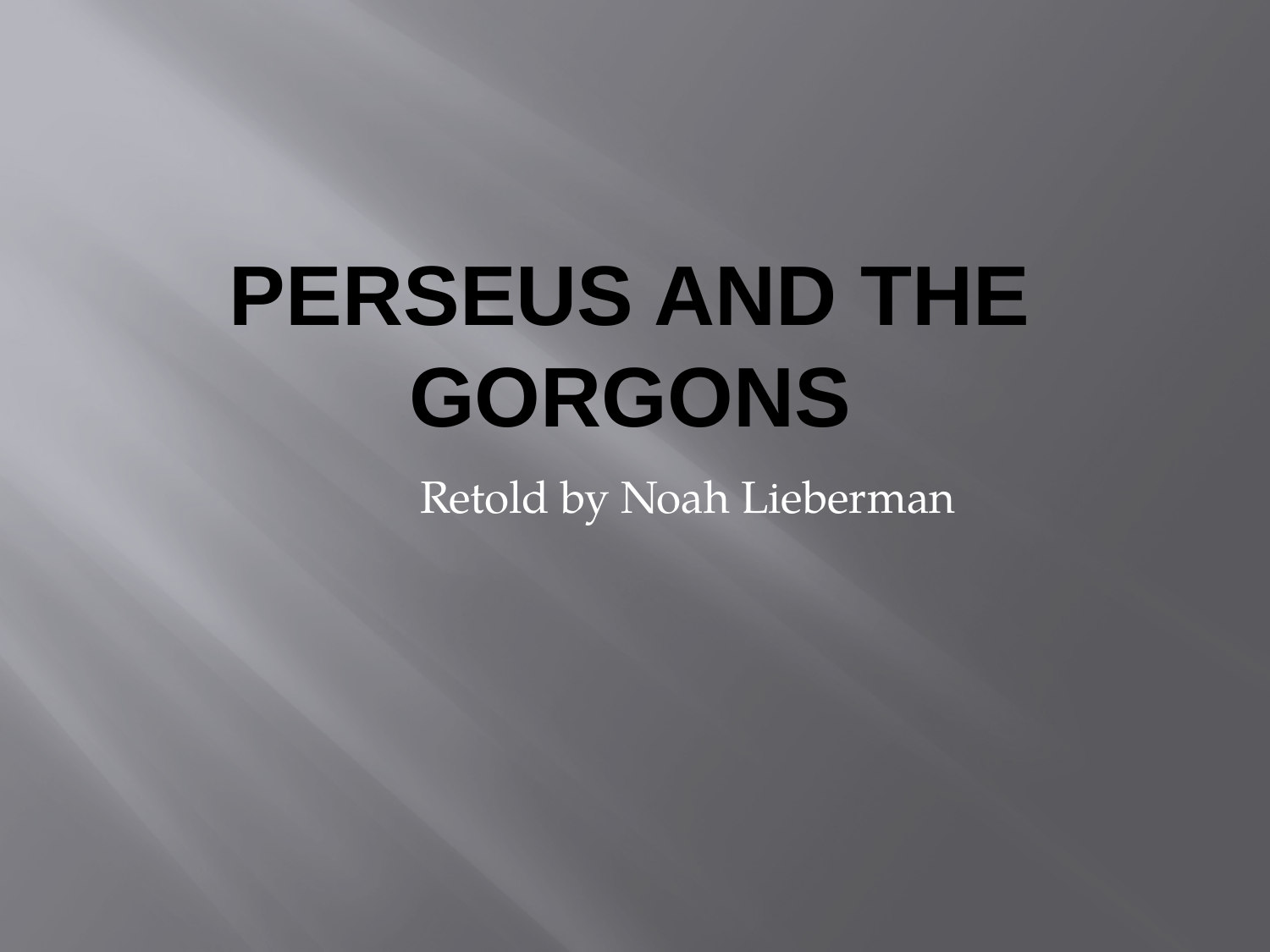

# Perseus and the gorgons
Retold by Noah Lieberman